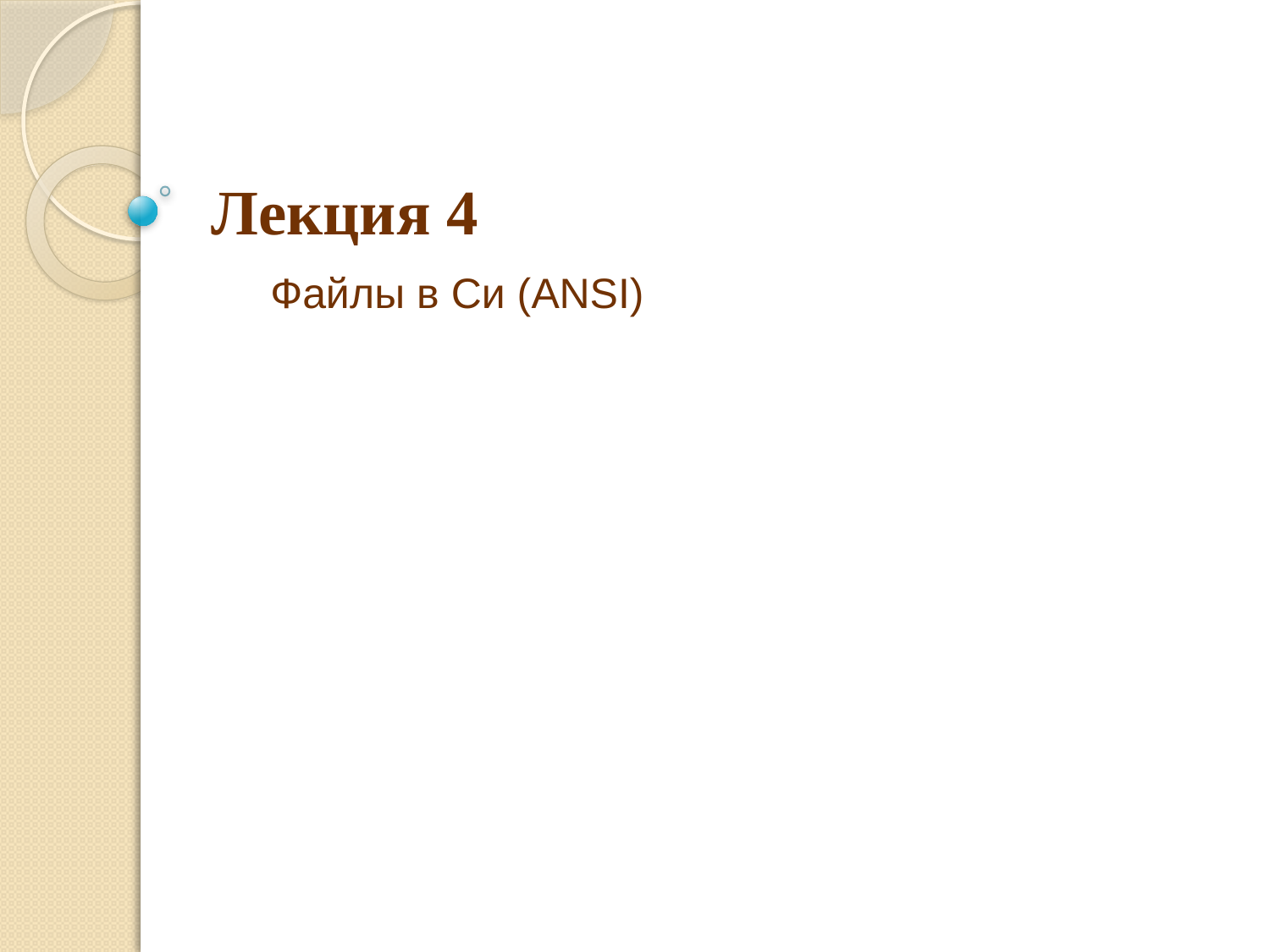

# Лекция 4
 Файлы в Си (ANSI)